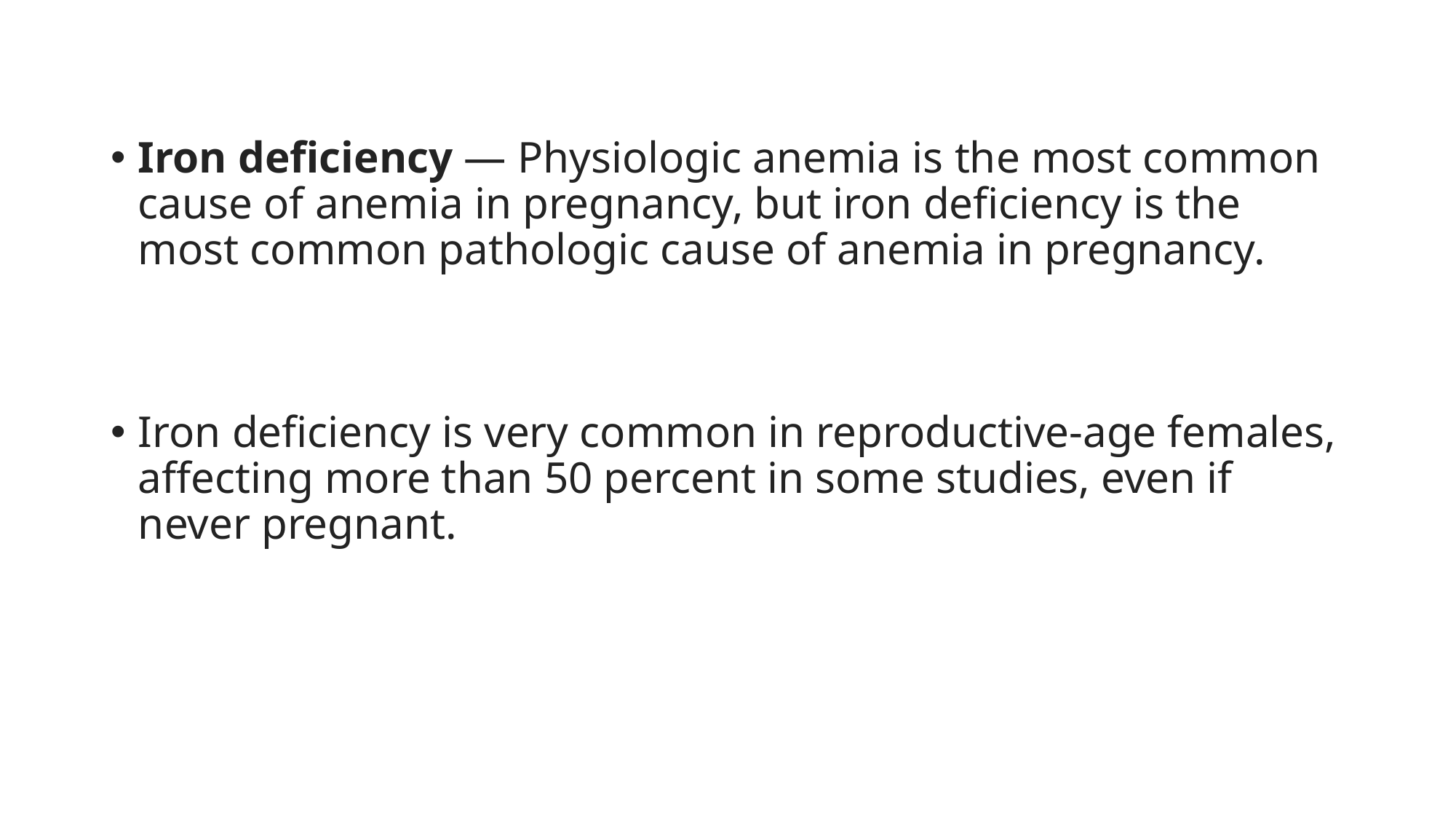

Iron deficiency — Physiologic anemia is the most common cause of anemia in pregnancy, but iron deficiency is the most common pathologic cause of anemia in pregnancy.

Iron deficiency is very common in reproductive-age females, affecting more than 50 percent in some studies, even if never pregnant.